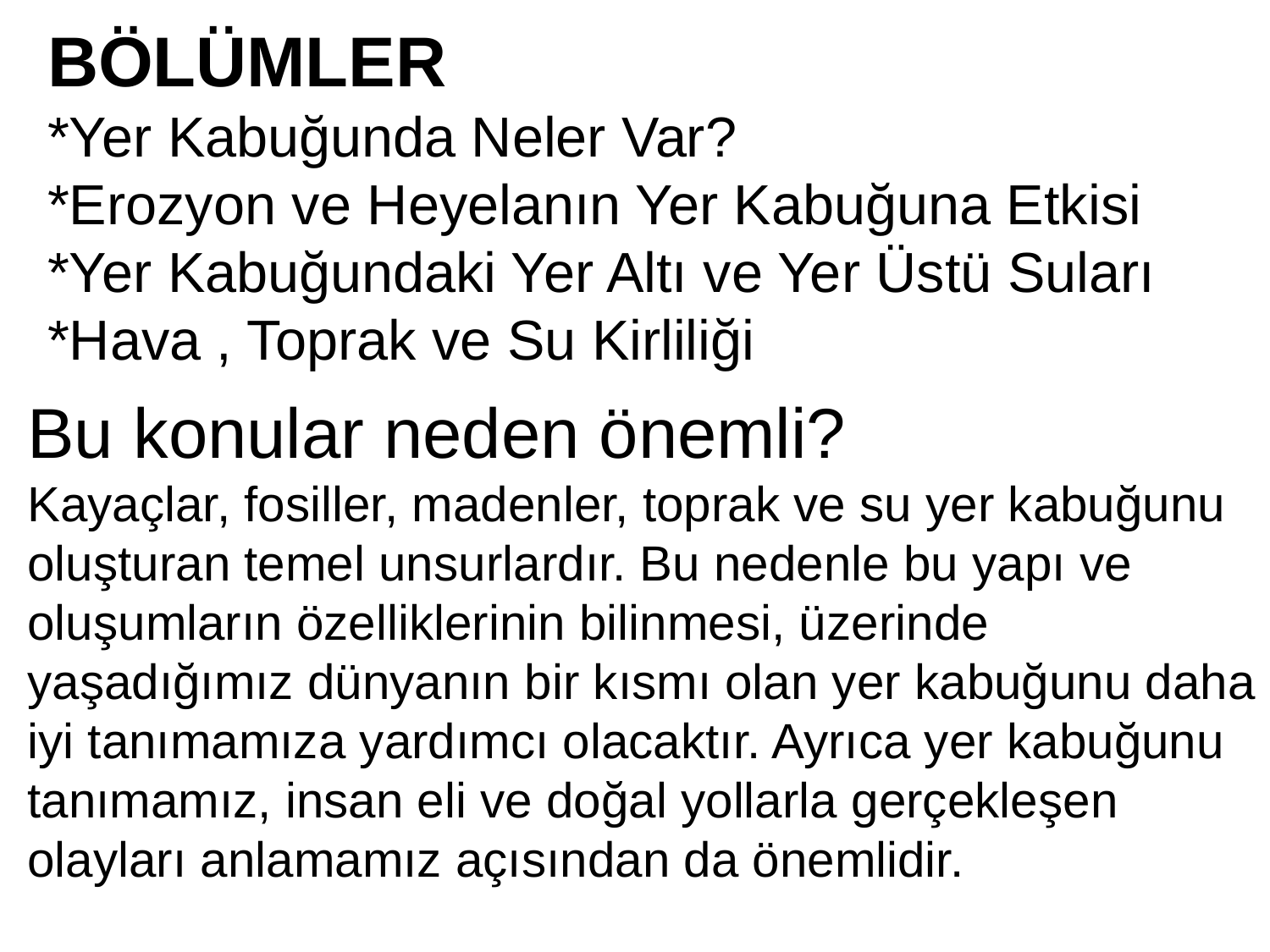

BÖLÜMLER
*Yer Kabuğunda Neler Var?
*Erozyon ve Heyelanın Yer Kabuğuna Etkisi
*Yer Kabuğundaki Yer Altı ve Yer Üstü Suları
*Hava , Toprak ve Su Kirliliği
Bu konular neden önemli?
Kayaçlar, fosiller, madenler, toprak ve su yer kabuğunu oluşturan temel unsurlardır. Bu nedenle bu yapı ve oluşumların özelliklerinin bilinmesi, üzerinde yaşadığımız dünyanın bir kısmı olan yer kabuğunu daha iyi tanımamıza yardımcı olacaktır. Ayrıca yer kabuğunu tanımamız, insan eli ve doğal yollarla gerçekleşen olayları anlamamız açısından da önemlidir.